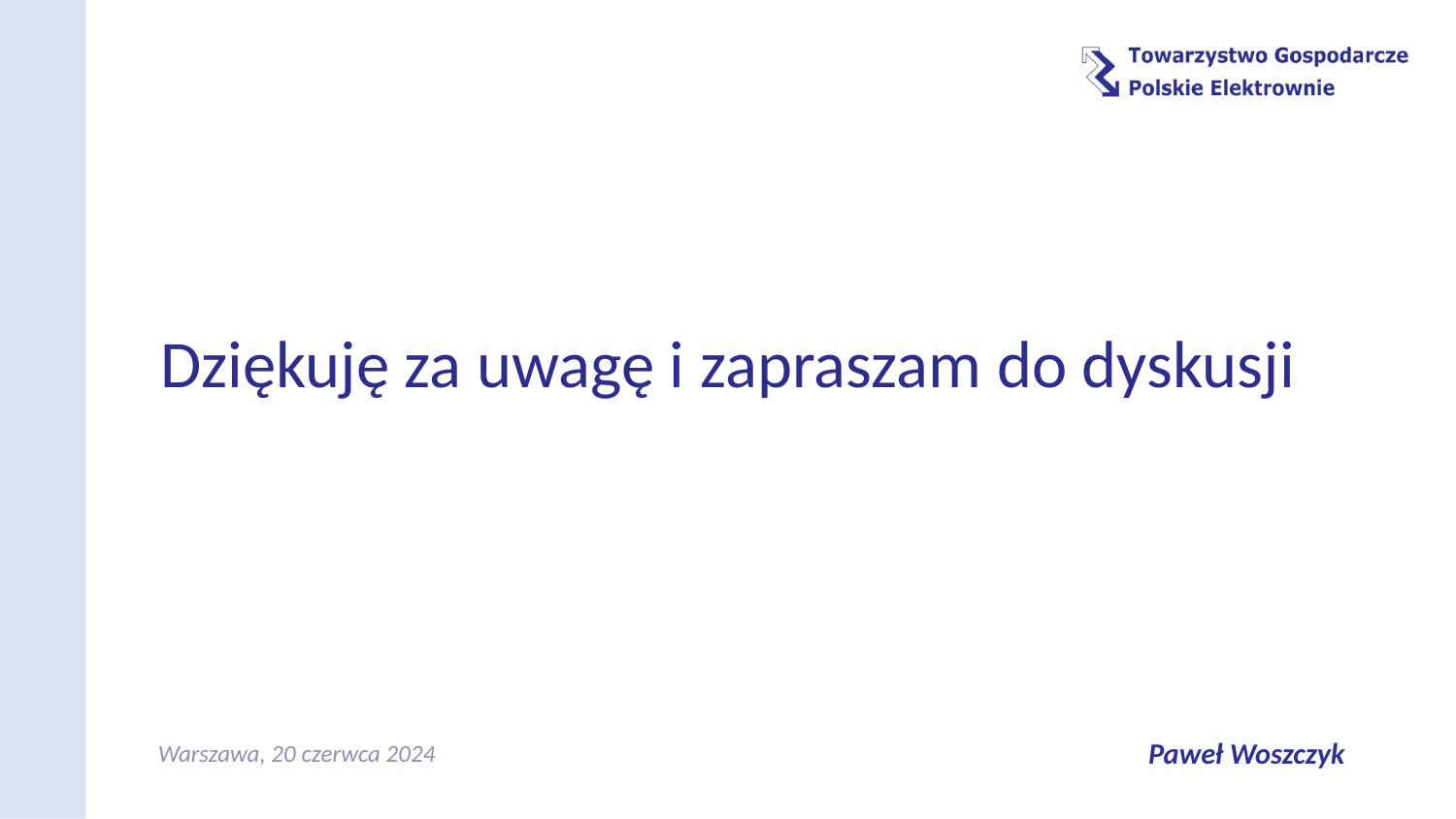

# Dziękuję za uwagę i zapraszam do dyskusji
Warszawa, 20 czerwca 2024
Paweł Woszczyk